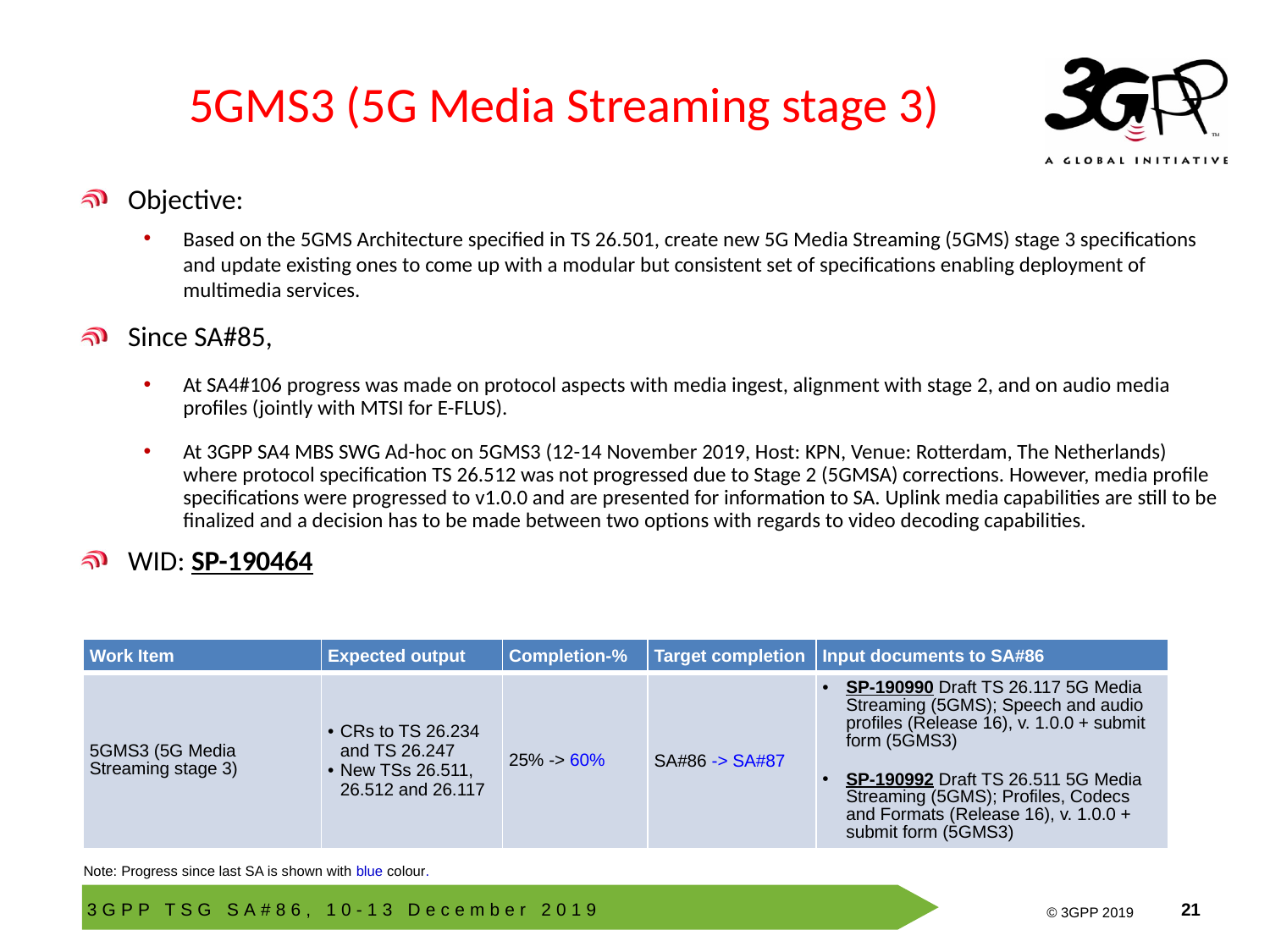

# 5GMS3 (5G Media Streaming stage 3)
Objective:
Based on the 5GMS Architecture specified in TS 26.501, create new 5G Media Streaming (5GMS) stage 3 specifications and update existing ones to come up with a modular but consistent set of specifications enabling deployment of multimedia services.
Since SA#85,
At SA4#106 progress was made on protocol aspects with media ingest, alignment with stage 2, and on audio media profiles (jointly with MTSI for E-FLUS).
At 3GPP SA4 MBS SWG Ad-hoc on 5GMS3 (12-14 November 2019, Host: KPN, Venue: Rotterdam, The Netherlands) where protocol specification TS 26.512 was not progressed due to Stage 2 (5GMSA) corrections. However, media profile specifications were progressed to v1.0.0 and are presented for information to SA. Uplink media capabilities are still to be finalized and a decision has to be made between two options with regards to video decoding capabilities.
WID: SP-190464

| Work Item | Expected output | Completion-% | Target completion | Input documents to SA#86 |
| --- | --- | --- | --- | --- |
| 5GMS3 (5G Media Streaming stage 3) | CRs to TS 26.234 and TS 26.247 New TSs 26.511, 26.512 and 26.117 | 25% -> 60% | SA#86 -> SA#87 | SP-190990 Draft TS 26.117 5G Media Streaming (5GMS); Speech and audio profiles (Release 16), v. 1.0.0 + submit form (5GMS3) SP-190992 Draft TS 26.511 5G Media Streaming (5GMS); Profiles, Codecs and Formats (Release 16), v. 1.0.0 + submit form (5GMS3) |
Note: Progress since last SA is shown with blue colour.